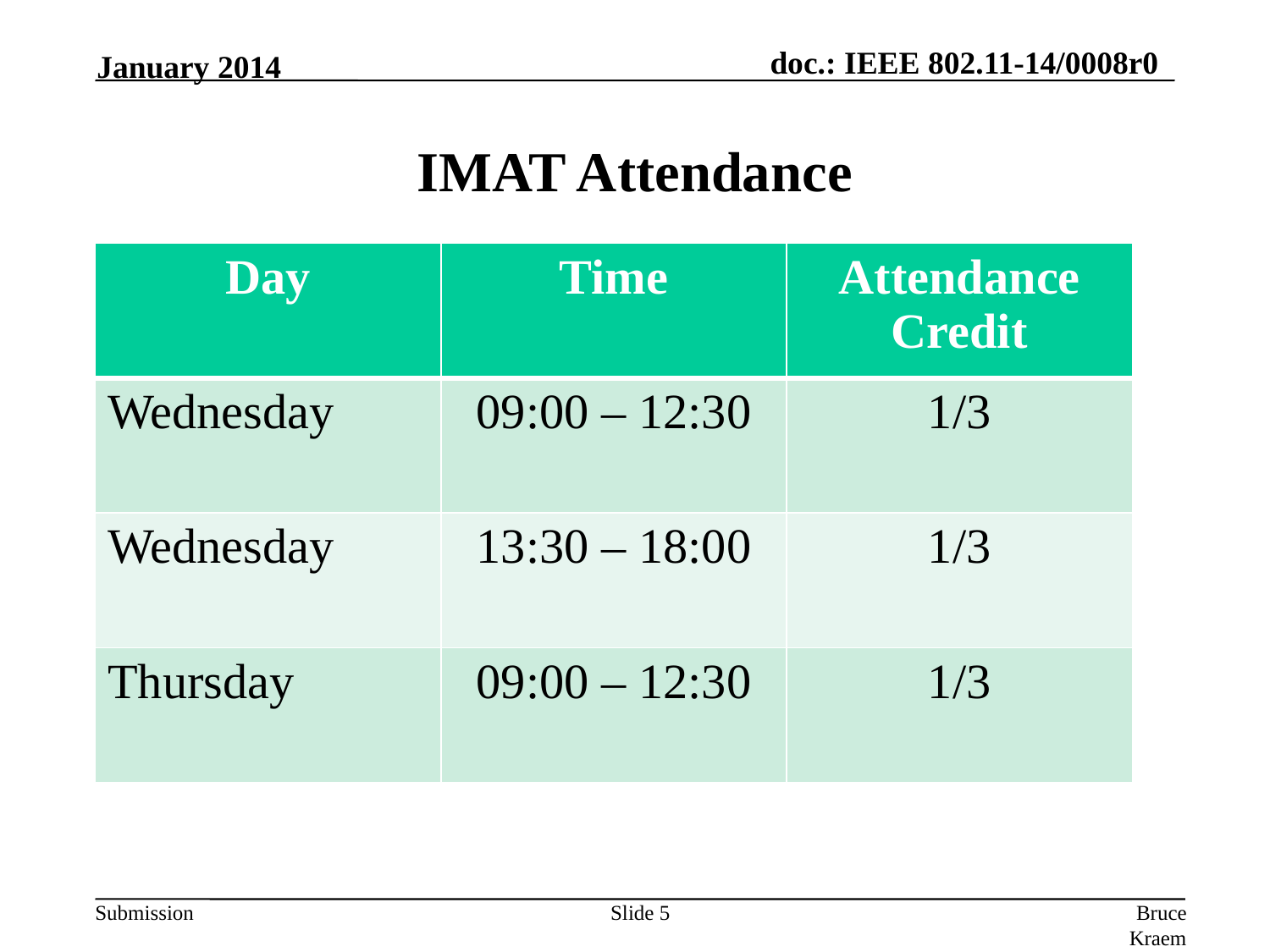

January 2014
# IMAT Attendance
| Day | Time | Attendance Credit |
| --- | --- | --- |
| Wednesday | 09:00 – 12:30 | 1/3 |
| Wednesday | 13:30 – 18:00 | 1/3 |
| Thursday | 09:00 – 12:30 | 1/3 |
Slide 5
Bruce Kraemer, Marvell